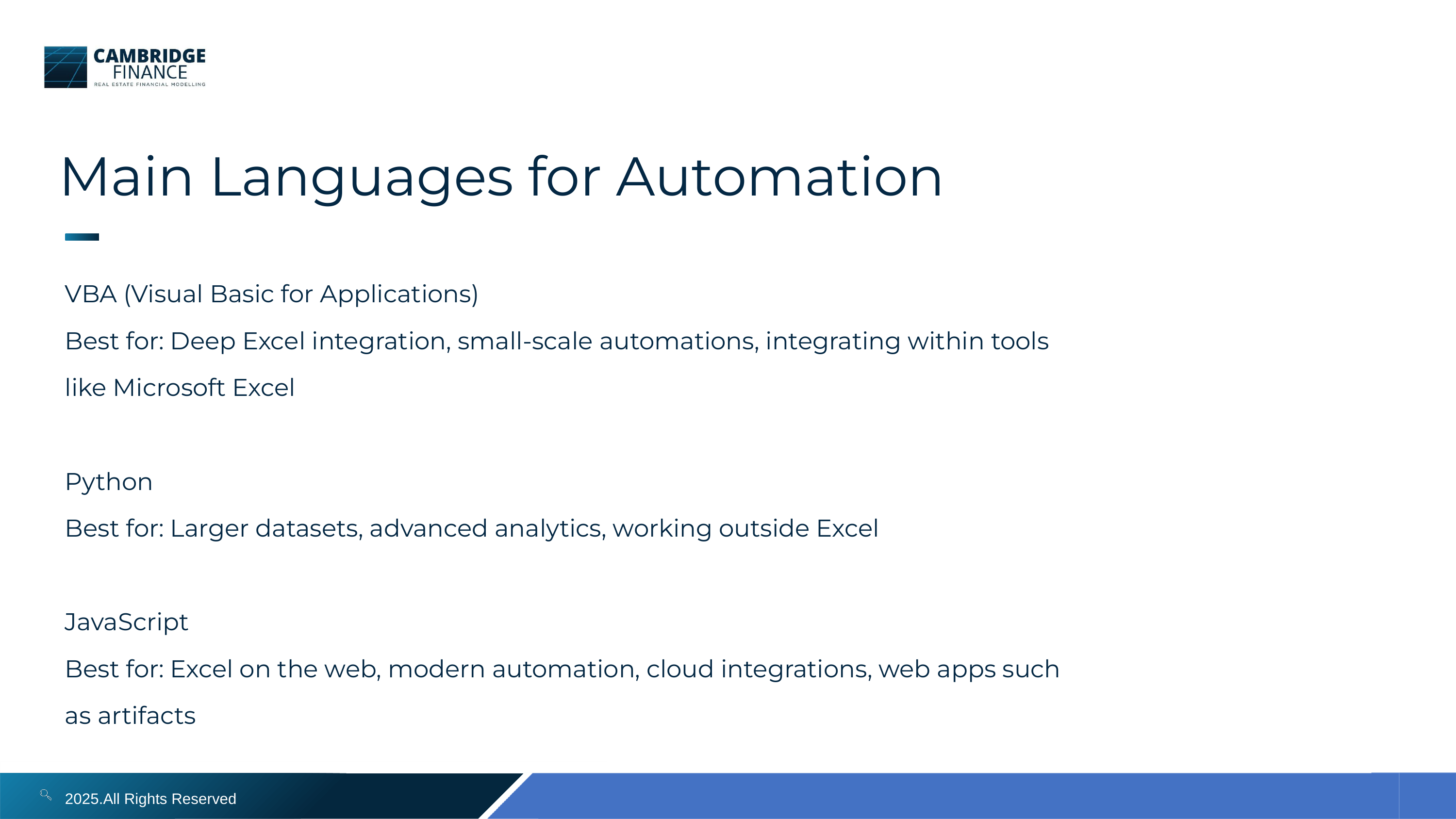

Main Languages for Automation

VBA (Visual Basic for Applications)
Best for: Deep Excel integration, small-scale automations, integrating within tools like Microsoft Excel
Python
Best for: Larger datasets, advanced analytics, working outside Excel
JavaScript
Best for: Excel on the web, modern automation, cloud integrations, web apps such as artifacts

2025.All Rights Reserved